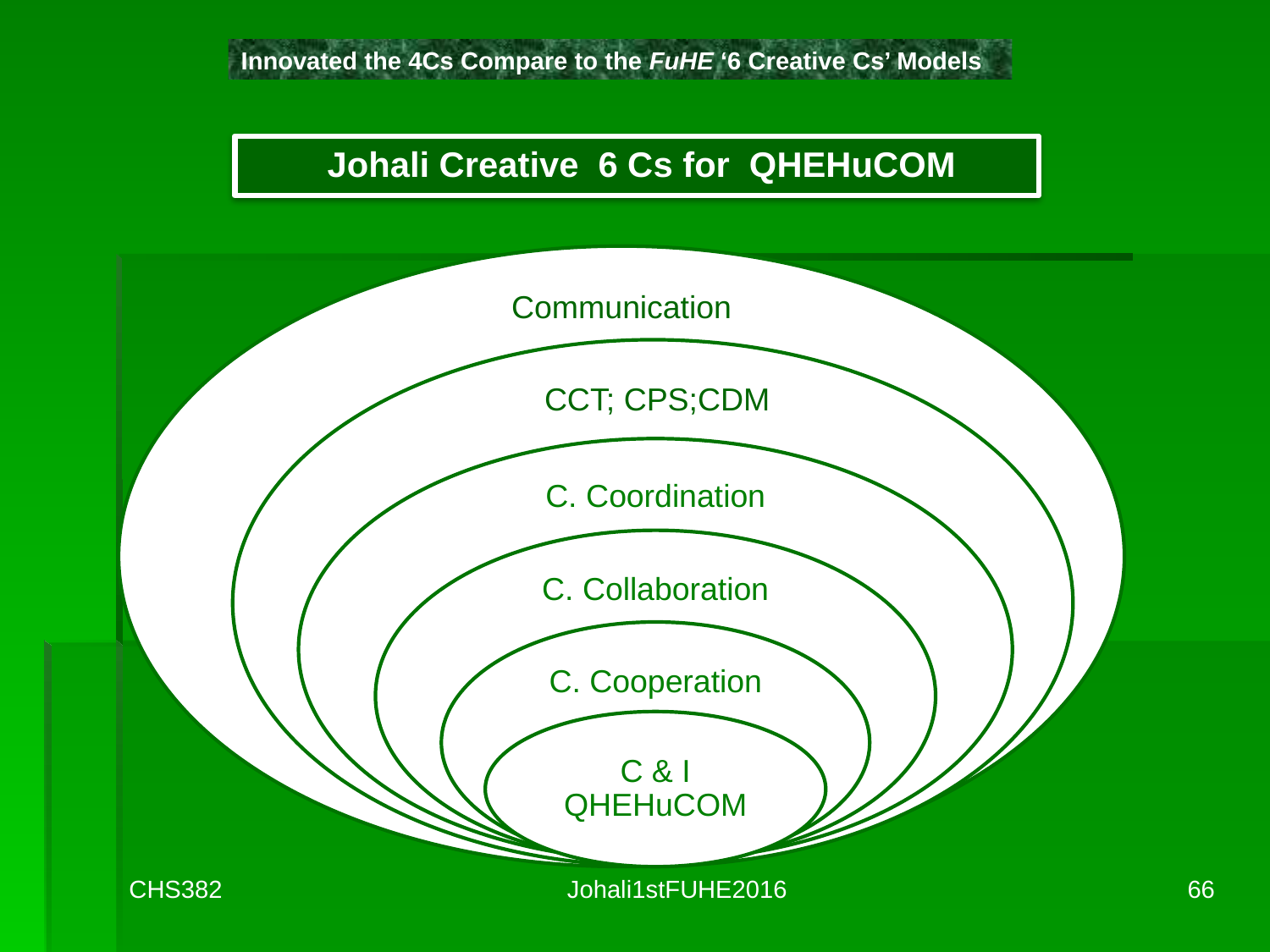

# Innovated the 4Cs Compare to the FuHE ‘6 Creative Cs’ Models
Johali Creative  6 Cs for  QHEHuCOM
Communication
CCT; CPS;CDM
C. Coordination
C. Collaboration
C. Cooperation
C & I QHEHuCOM
Communication
CHS382
Johali1stFUHE2016
66